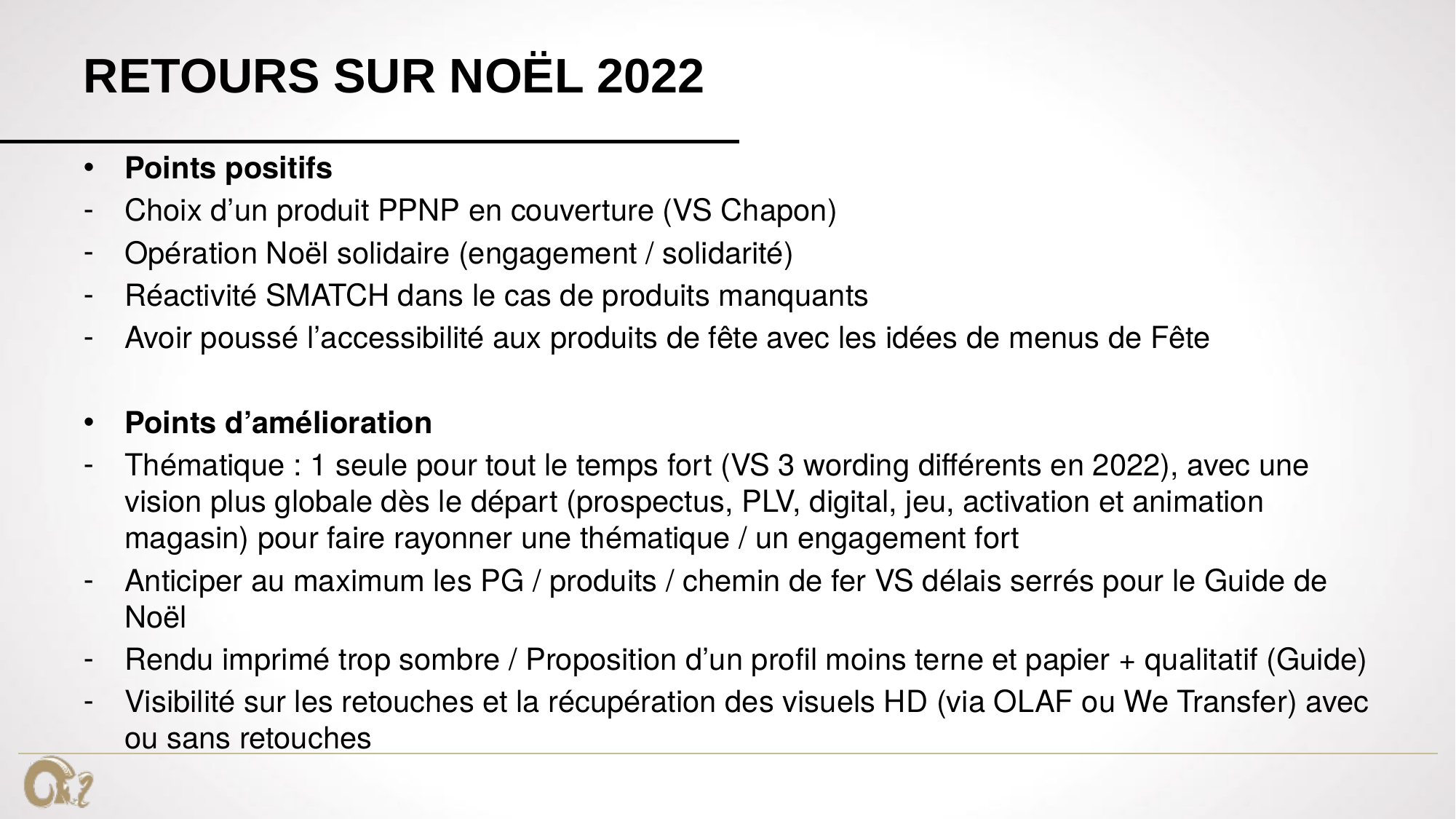

# RETOURS SUR NOËL 2022
Points positifs
Choix d’un produit PPNP en couverture (VS Chapon)
Opération Noël solidaire (engagement / solidarité)
Réactivité SMATCH dans le cas de produits manquants
Avoir poussé l’accessibilité aux produits de fête avec les idées de menus de Fête

Points d’amélioration
Thématique : 1 seule pour tout le temps fort (VS 3 wording différents en 2022), avec une vision plus globale dès le départ (prospectus, PLV, digital, jeu, activation et animation magasin) pour faire rayonner une thématique / un engagement fort
Anticiper au maximum les PG / produits / chemin de fer VS délais serrés pour le Guide de Noël
Rendu imprimé trop sombre / Proposition d’un profil moins terne et papier + qualitatif (Guide)
Visibilité sur les retouches et la récupération des visuels HD (via OLAF ou We Transfer) avec ou sans retouches